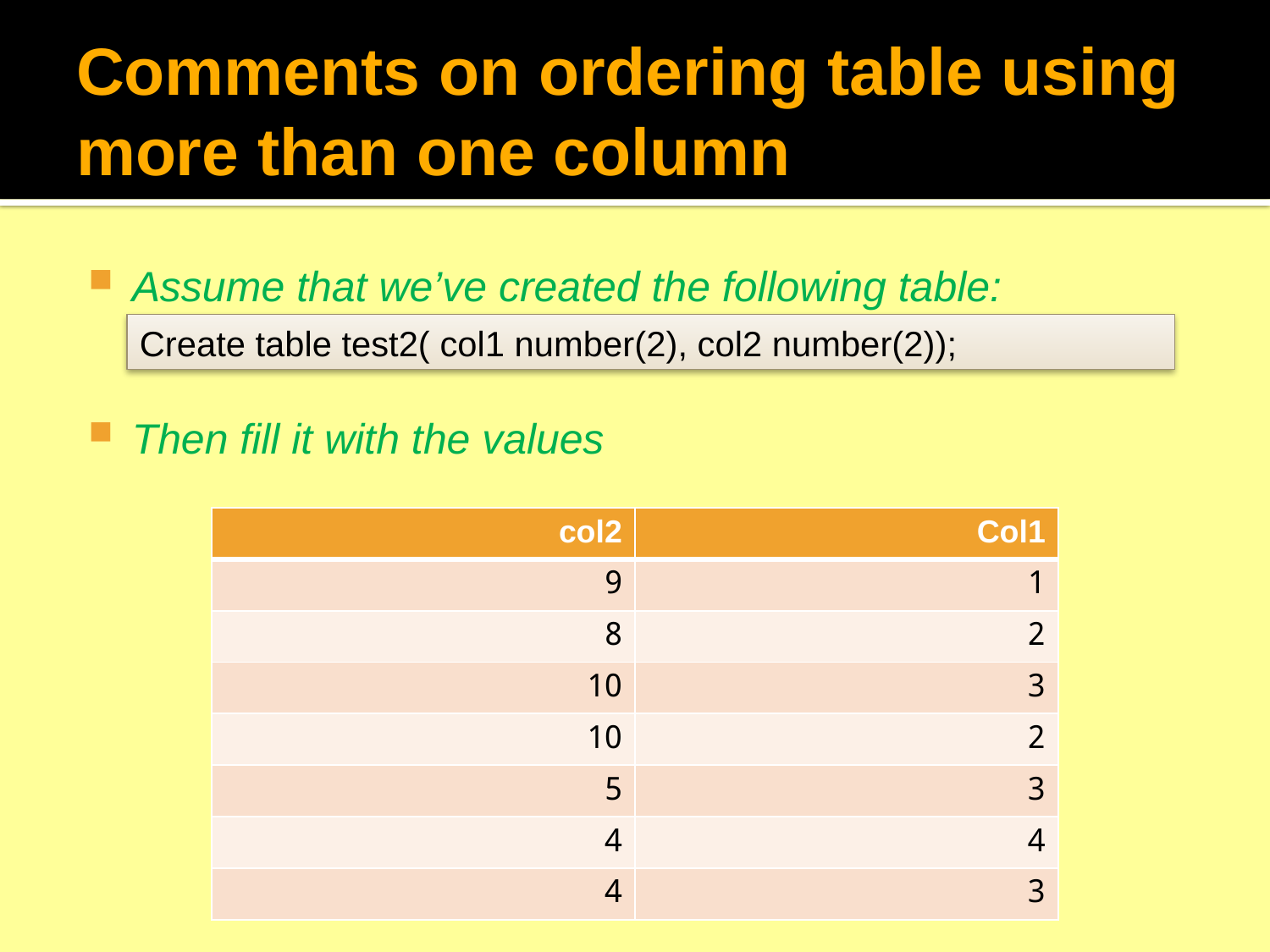

# Comments on ordering table using more than one column
Assume that we’ve created the following table:

Then fill it with the values

Create table test2( col1 number(2), col2 number(2));
| col2 | Col1 |
| --- | --- |
| 9 | 1 |
| 8 | 2 |
| 10 | 3 |
| 10 | 2 |
| 5 | 3 |
| 4 | 4 |
| 4 | 3 |